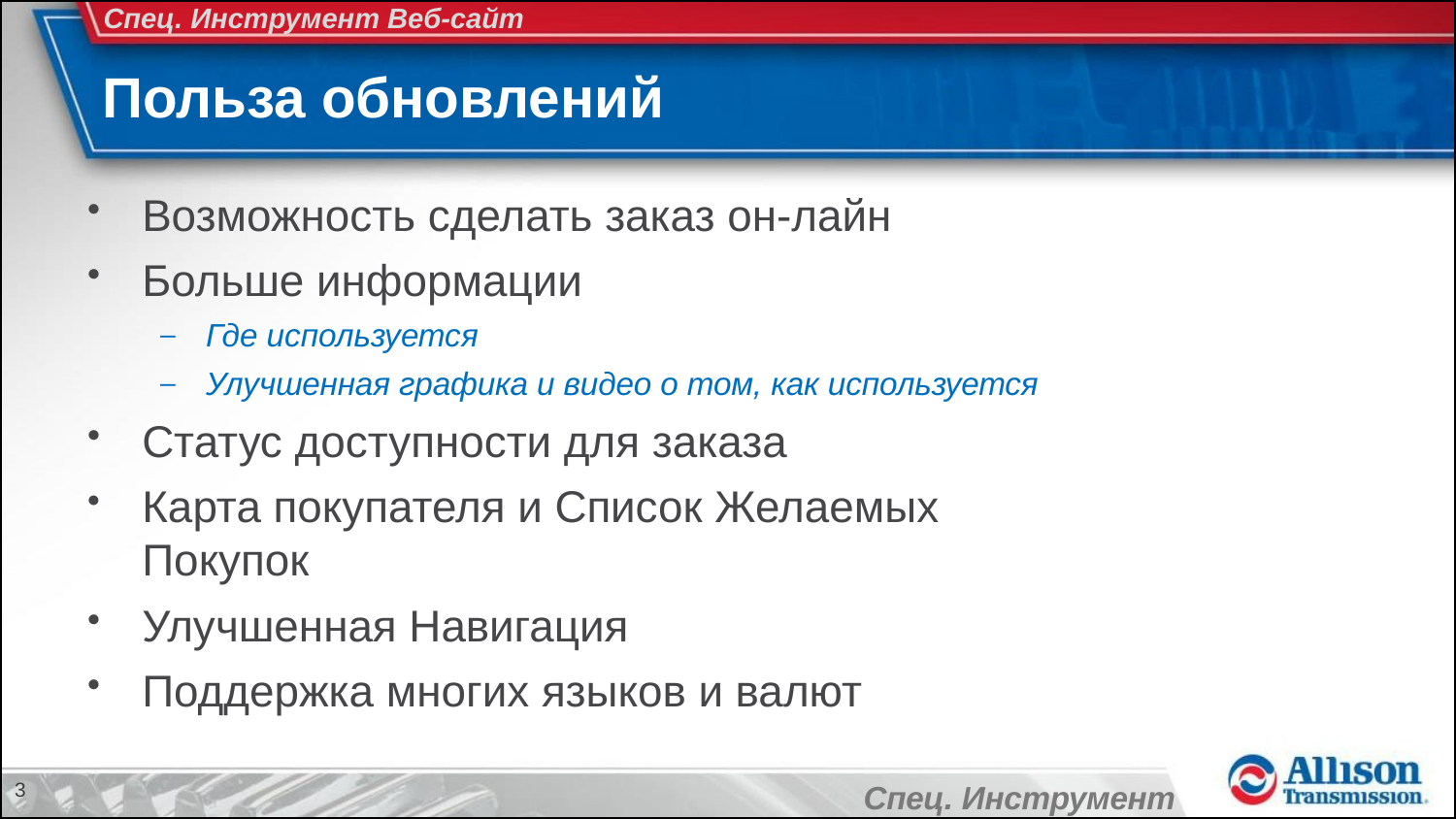

Спец. Инструмент Веб-сайт
# Польза обновлений
Возможность сделать заказ он-лайн
Больше информации
Где используется
Улучшенная графика и видео о том, как используется
Статус доступности для заказа
Карта покупателя и Список Желаемых Покупок
Улучшенная Навигация
Поддержка многих языков и валют

3
Спец. Инструмент